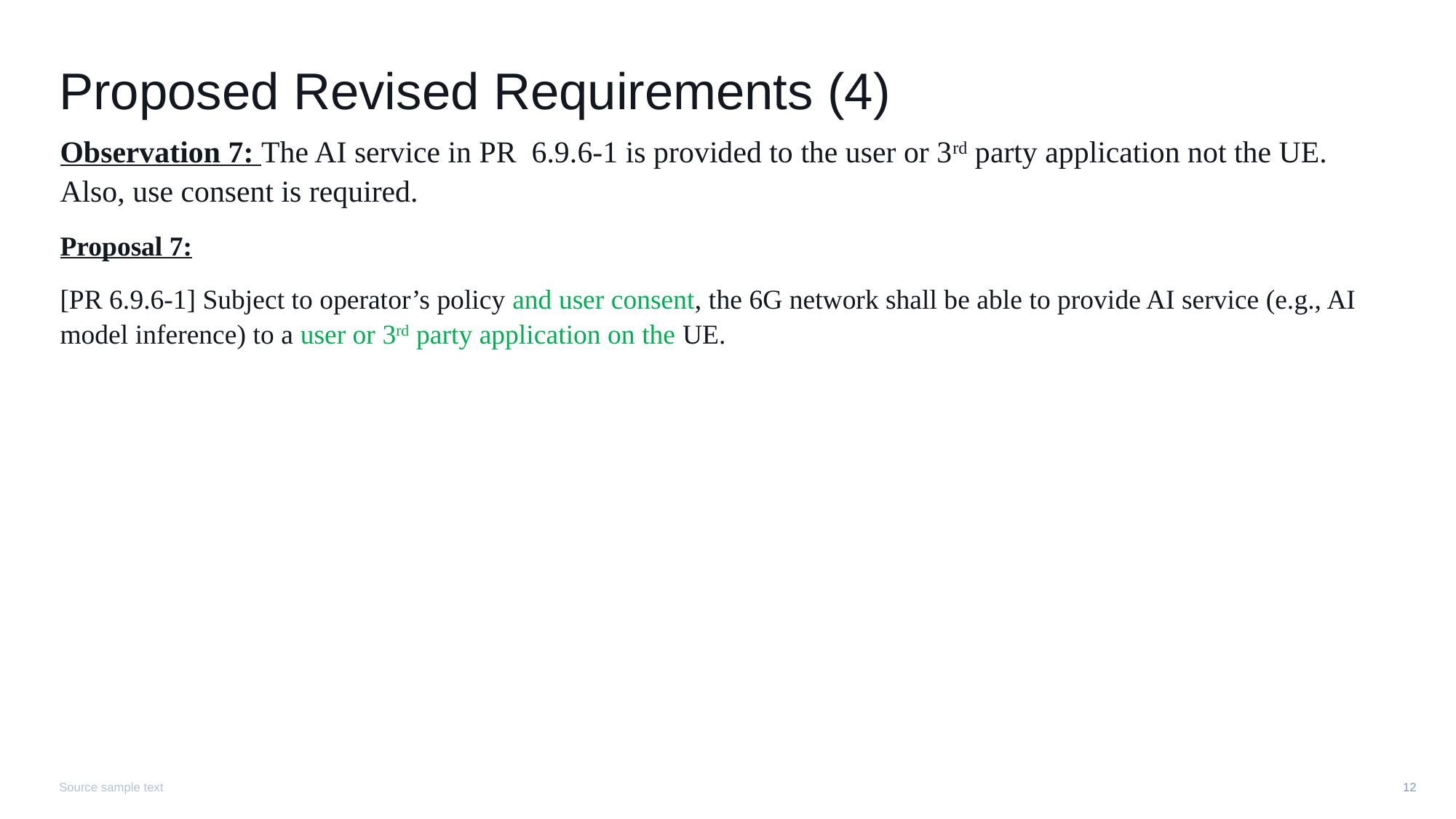

# Proposed Revised Requirements (4)
Observation 7: The AI service in PR  6.9.6-1 is provided to the user or 3rd party application not the UE. Also, use consent is required.
Proposal 7:
[PR 6.9.6-1] Subject to operator’s policy and user consent, the 6G network shall be able to provide AI service (e.g., AI model inference) to a user or 3rd party application on the UE.

Source sample text